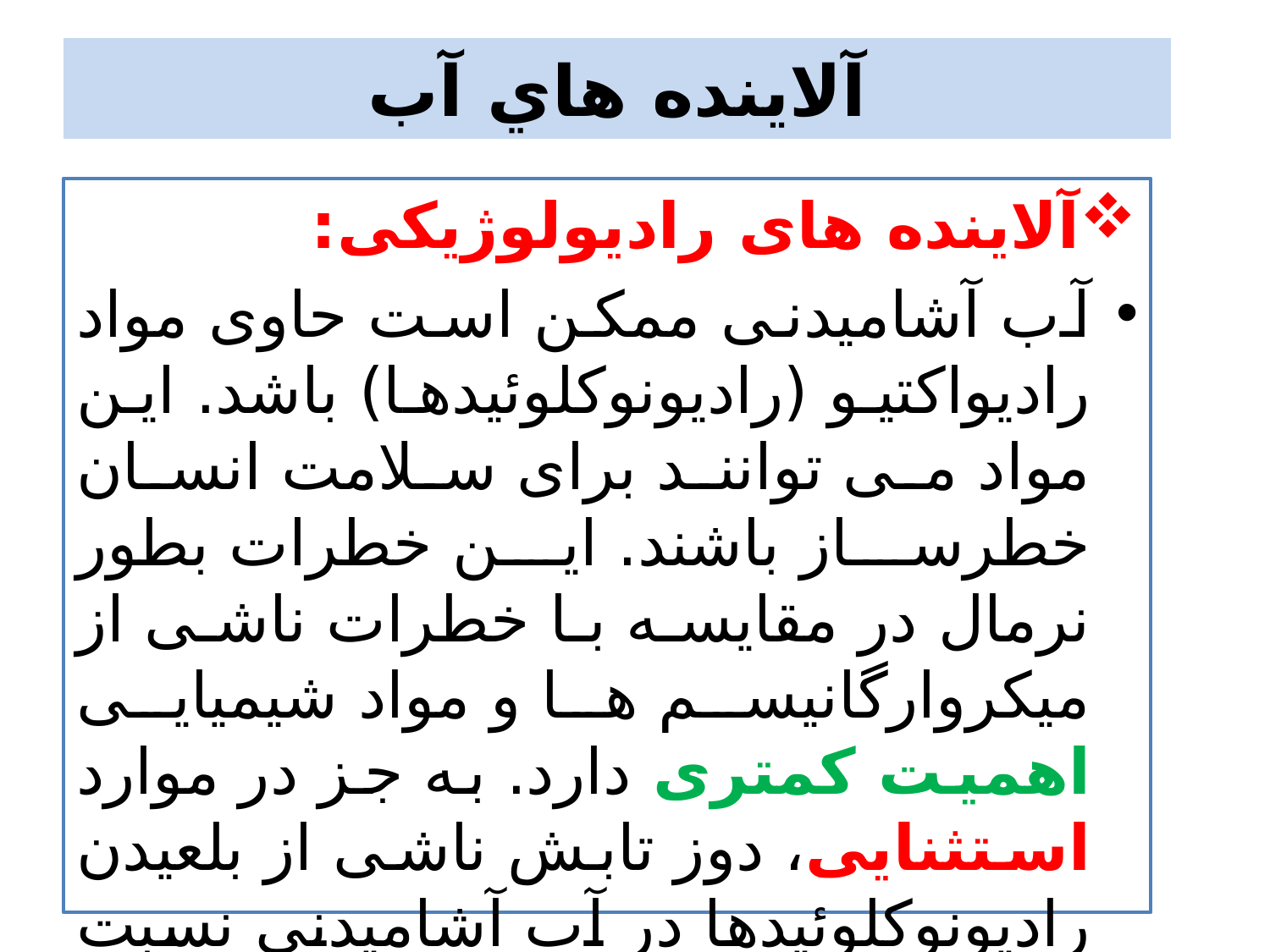

# آلاينده هاي آب
آلاینده های رادیولوژیکی:
آب آشامیدنی ممکن است حاوی مواد رادیواکتیو (رادیونوکلوئیدها) باشد. این مواد می توانند برای سلامت انسان خطرساز باشند. این خطرات بطور نرمال در مقایسه با خطرات ناشی از میکروارگانیسم ها و مواد شیمیایی اهمیت کمتری دارد. به جز در موارد استثنایی، دوز تابش ناشی از بلعیدن رادیونوکلوئیدها در آب آشامیدنی نسبت به دوز دریافتی از دیگر منابع تابش بسیار کمتر است.